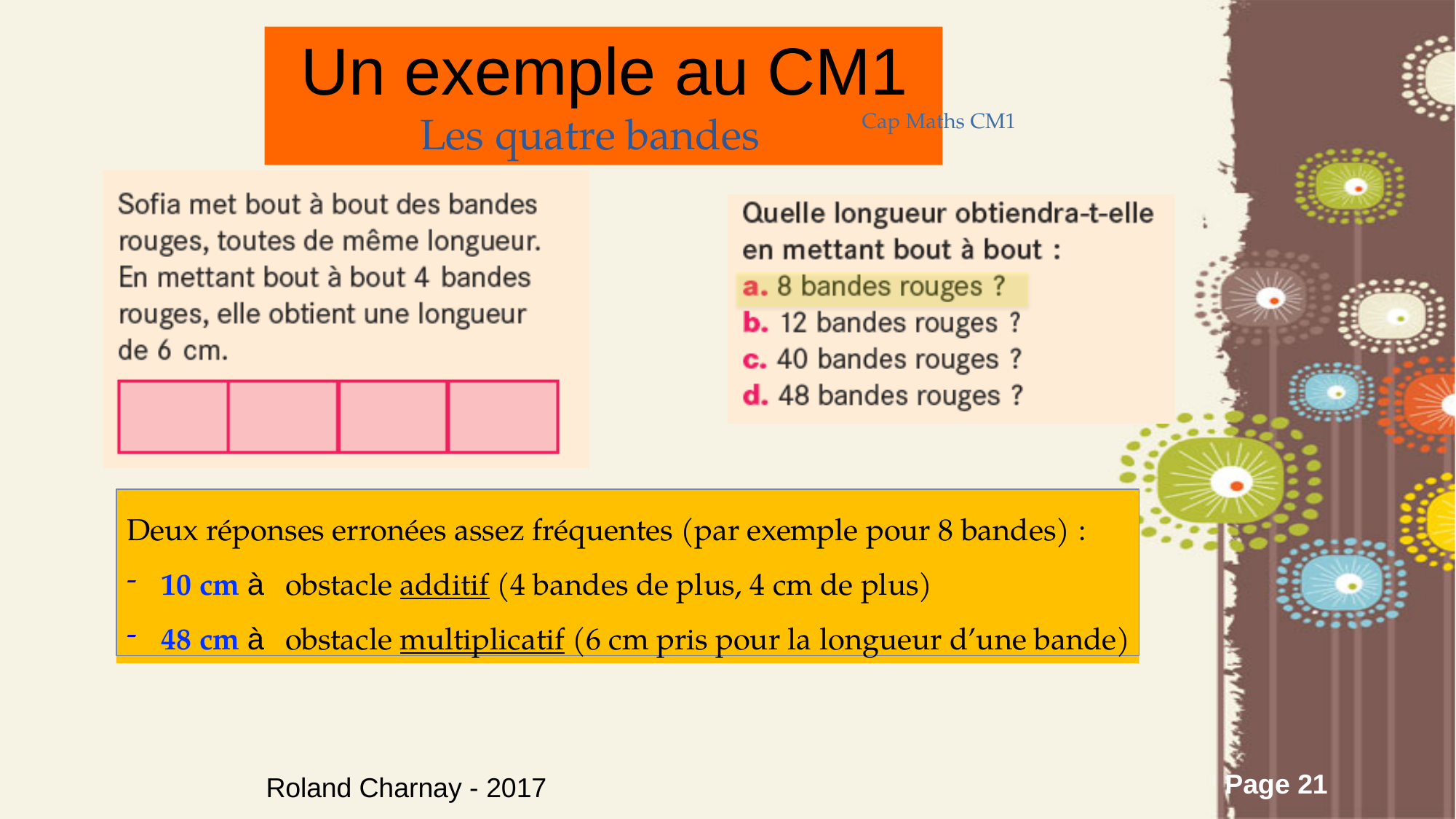

# Un exemple au CM1
Les quatre bandes
Cap Maths CM1

Deux réponses erronées assez fréquentes (par exemple pour 8 bandes) :
10 cm à obstacle additif (4 bandes de plus, 4 cm de plus)
48 cm à obstacle multiplicatif (6 cm pris pour la longueur d’une bande)

Roland Charnay - 2017